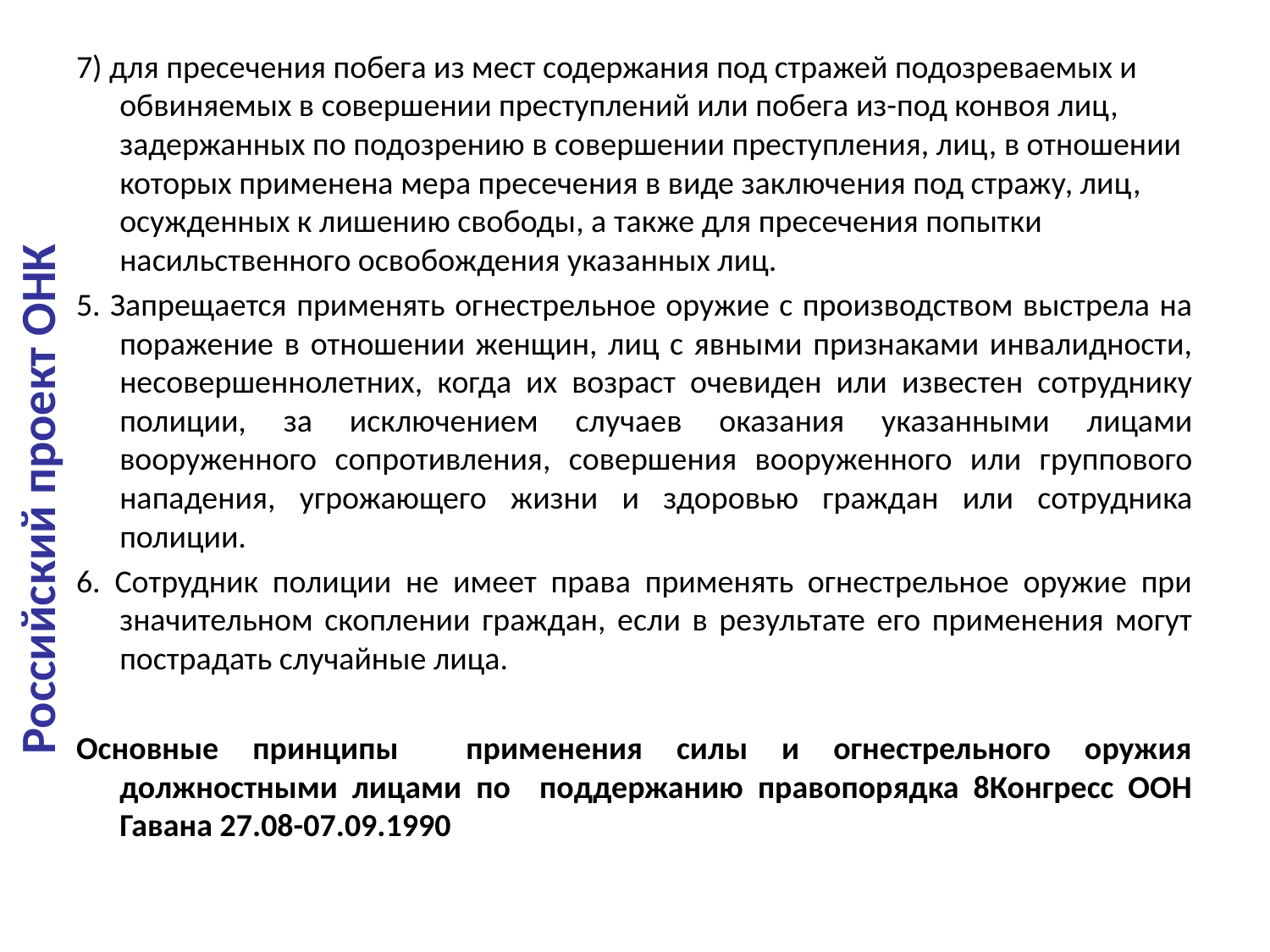

7) для пресечения побега из мест содержания под стражей подозреваемых и обвиняемых в совершении преступлений или побега из-под конвоя лиц, задержанных по подозрению в совершении преступления, лиц, в отношении которых применена мера пресечения в виде заключения под стражу, лиц, осужденных к лишению свободы, а также для пресечения попытки насильственного освобождения указанных лиц.
5. Запрещается применять огнестрельное оружие с производством выстрела на поражение в отношении женщин, лиц с явными признаками инвалидности, несовершеннолетних, когда их возраст очевиден или известен сотруднику полиции, за исключением случаев оказания указанными лицами вооруженного сопротивления, совершения вооруженного или группового нападения, угрожающего жизни и здоровью граждан или сотрудника полиции.
6. Сотрудник полиции не имеет права применять огнестрельное оружие при значительном скоплении граждан, если в результате его применения могут пострадать случайные лица.

Основные принципы  применения силы и огнестрельного оружия должностными лицами по  поддержанию правопорядка 8Конгресс ООН Гавана 27.08-07.09.1990

Российский проект ОНК